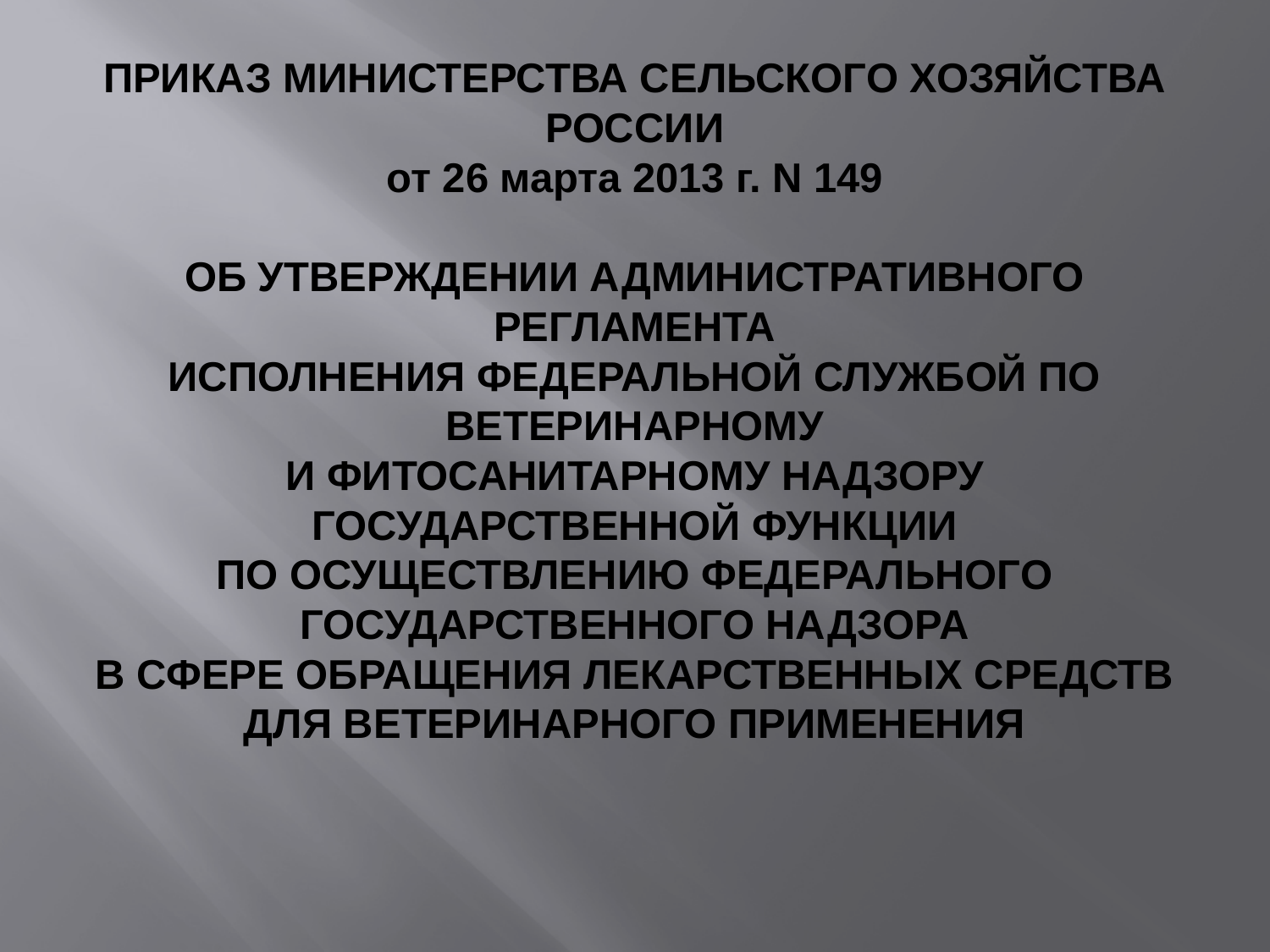

# ПРИКАЗ МИНИСТЕРСТВА СЕЛЬСКОГО ХОЗЯЙСТВА РОССИИ от 26 марта 2013 г. N 149 ОБ УТВЕРЖДЕНИИ АДМИНИСТРАТИВНОГО РЕГЛАМЕНТА ИСПОЛНЕНИЯ ФЕДЕРАЛЬНОЙ СЛУЖБОЙ ПО ВЕТЕРИНАРНОМУ И ФИТОСАНИТАРНОМУ НАДЗОРУ ГОСУДАРСТВЕННОЙ ФУНКЦИИ ПО ОСУЩЕСТВЛЕНИЮ ФЕДЕРАЛЬНОГО ГОСУДАРСТВЕННОГО НАДЗОРА В СФЕРЕ ОБРАЩЕНИЯ ЛЕКАРСТВЕННЫХ СРЕДСТВ ДЛЯ ВЕТЕРИНАРНОГО ПРИМЕНЕНИЯ